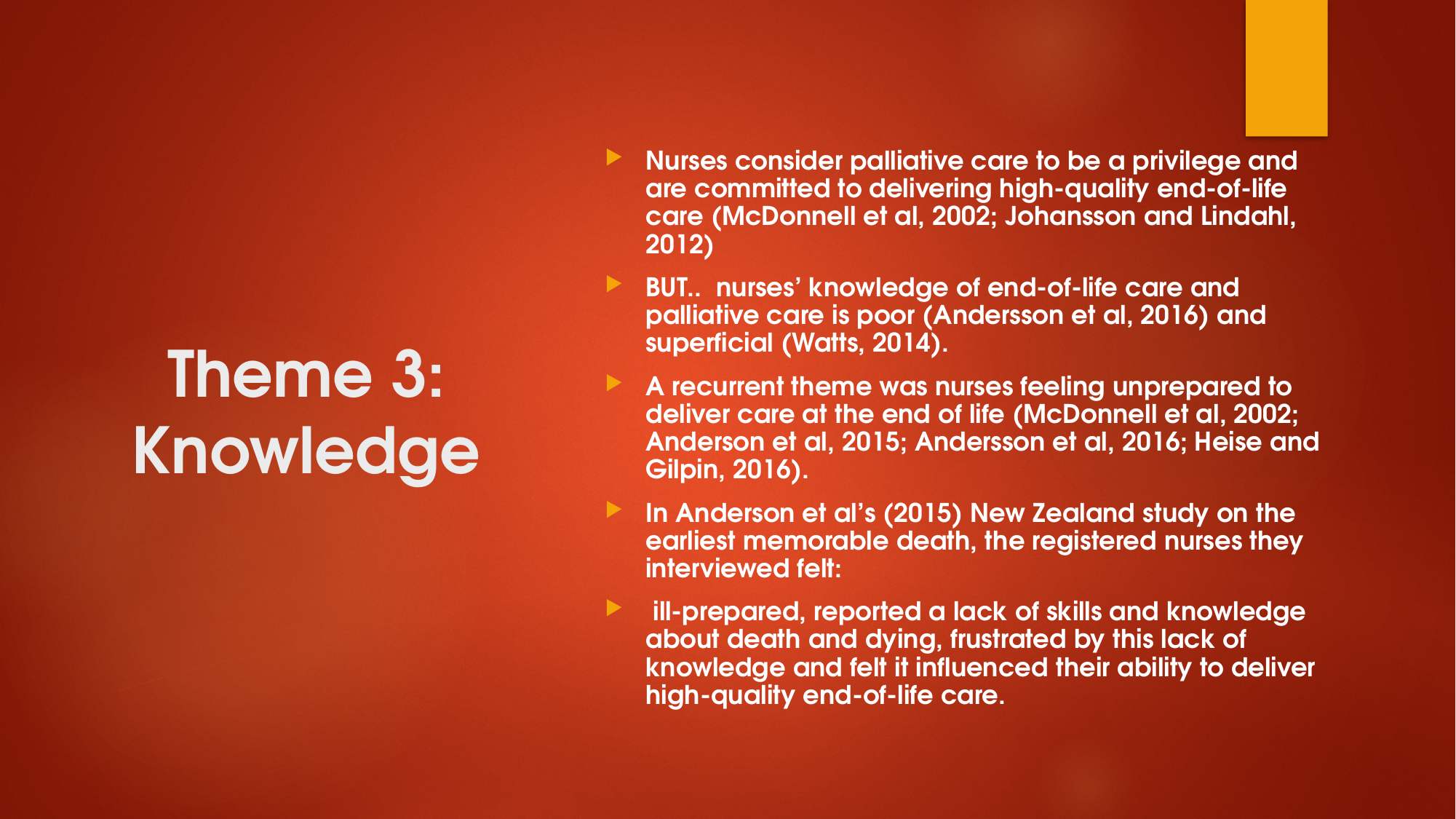

Nurses consider palliative care to be a privilege and are committed to delivering high-quality end-of-life care (McDonnell et al, 2002; Johansson and Lindahl, 2012)
BUT..  nurses’ knowledge of end-of-life care and palliative care is poor (Andersson et al, 2016) and superficial (Watts, 2014).
A recurrent theme was nurses feeling unprepared to deliver care at the end of life (McDonnell et al, 2002; Anderson et al, 2015; Andersson et al, 2016; Heise and Gilpin, 2016).
In Anderson et al’s (2015) New Zealand study on the earliest memorable death, the registered nurses they interviewed felt:
 ill-prepared, reported a lack of skills and knowledge about death and dying, frustrated by this lack of knowledge and felt it influenced their ability to deliver high-quality end-of-life care.

# Theme 3: Knowledge